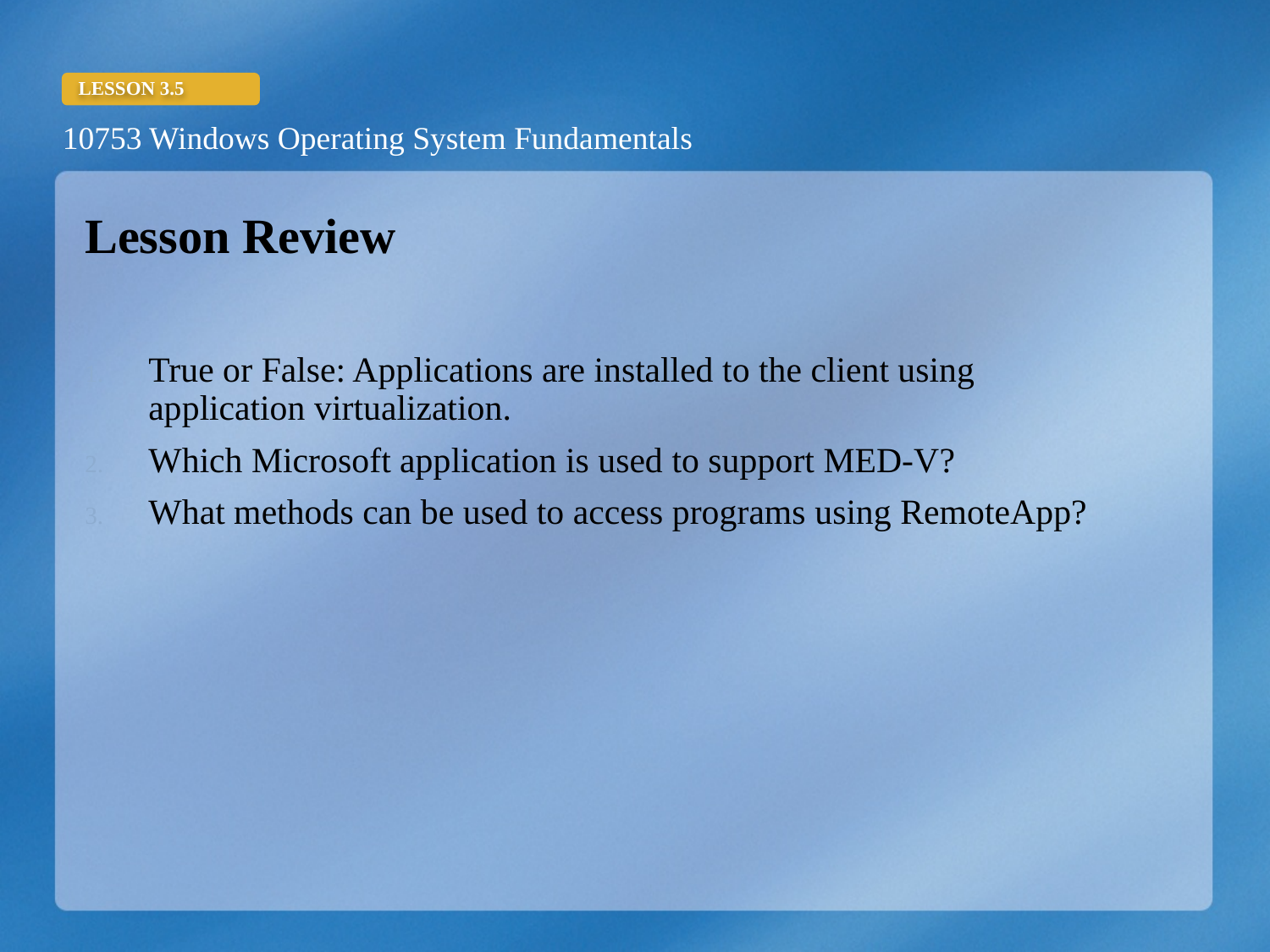

Lesson Review

True or False: Applications are installed to the client using application virtualization.
Which Microsoft application is used to support MED-V?
What methods can be used to access programs using RemoteApp?